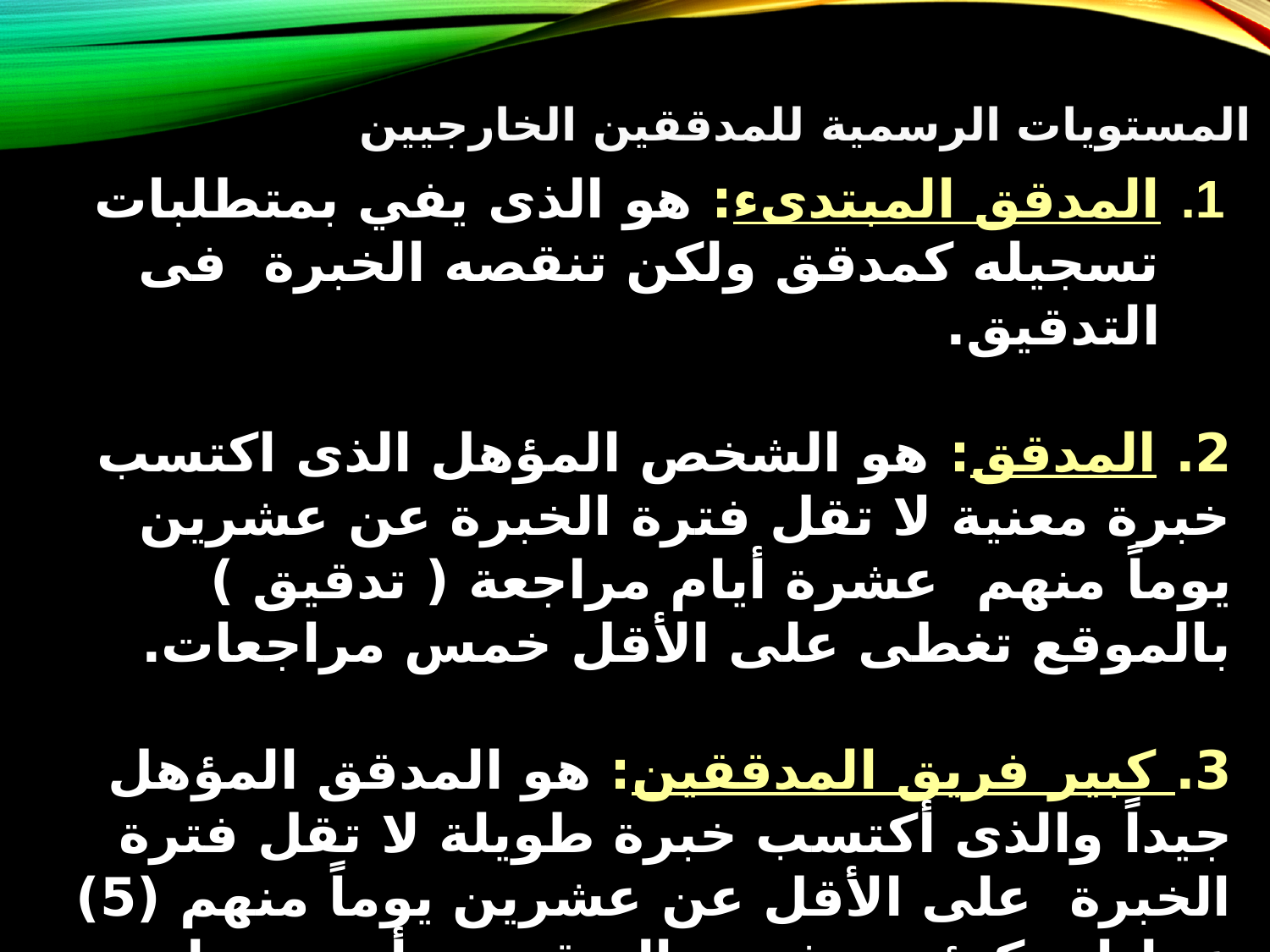

المستويات الرسمية للمدققين الخارجيين
المدقق المبتدىء: هو الذى يفي بمتطلبات تسجيله كمدقق ولكن تنقصه الخبرة  فى التدقيق.

2. المدقق: هو الشخص المؤهل الذى اكتسب خبرة معنية لا تقل فترة الخبرة عن عشرين يوماً منهم  عشرة أيام مراجعة ( تدقيق ) بالموقع تغطى على الأقل خمس مراجعات.

3. كبير فريق المدققين: هو المدقق المؤهل جيداً والذى أكتسب خبرة طويلة لا تقل فترة الخبرة  على الأقل عن عشرين يوماً منهم (5) عمليات كرئيس فريق التدقيق، وأصبحت له سلطة إدارة فريق عمل من المدققين.